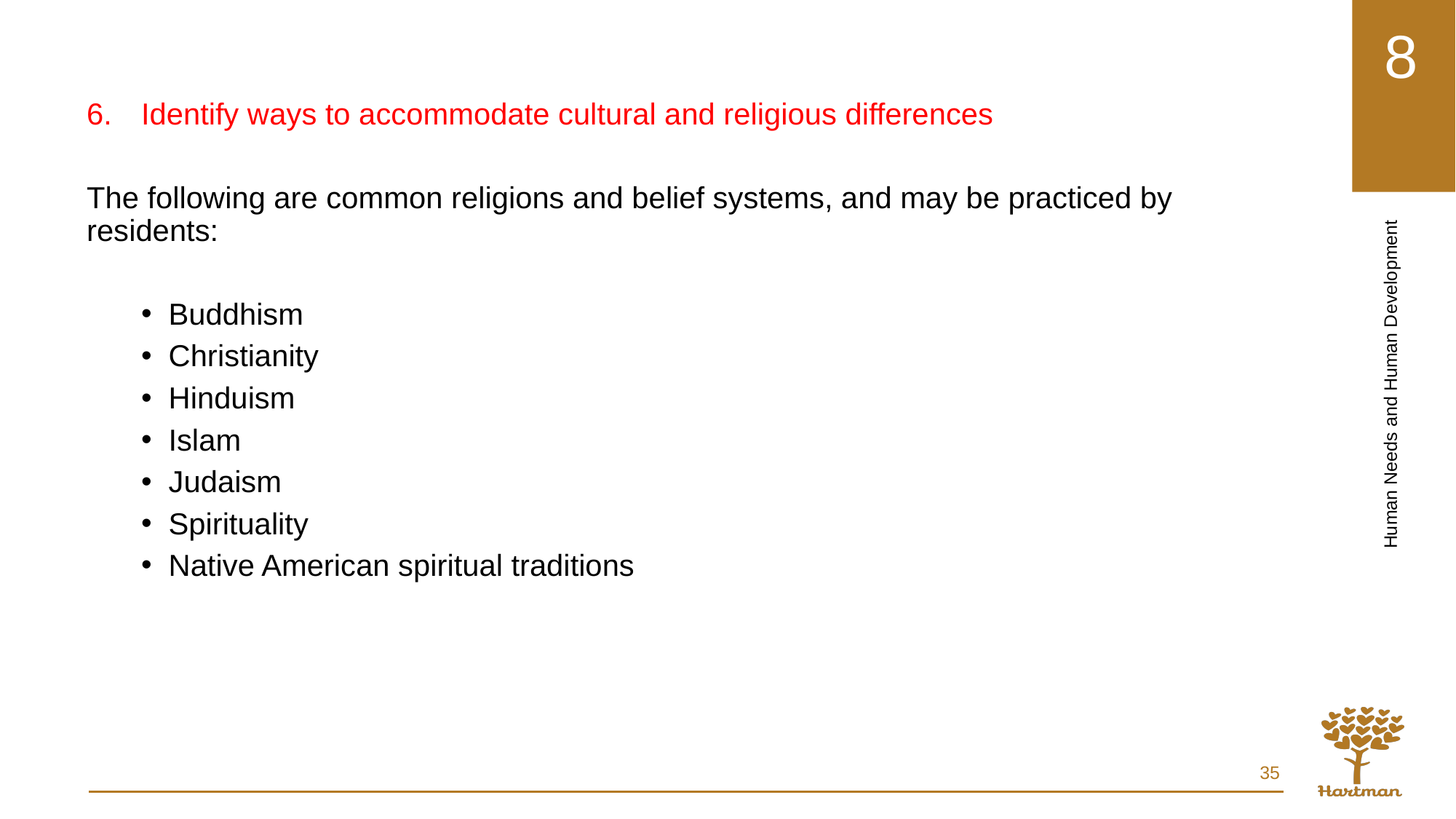

Identify ways to accommodate cultural and religious differences

The following are common religions and belief systems, and may be practiced by residents:

Buddhism
Christianity
Hinduism
Islam
Judaism
Spirituality
Native American spiritual traditions

35